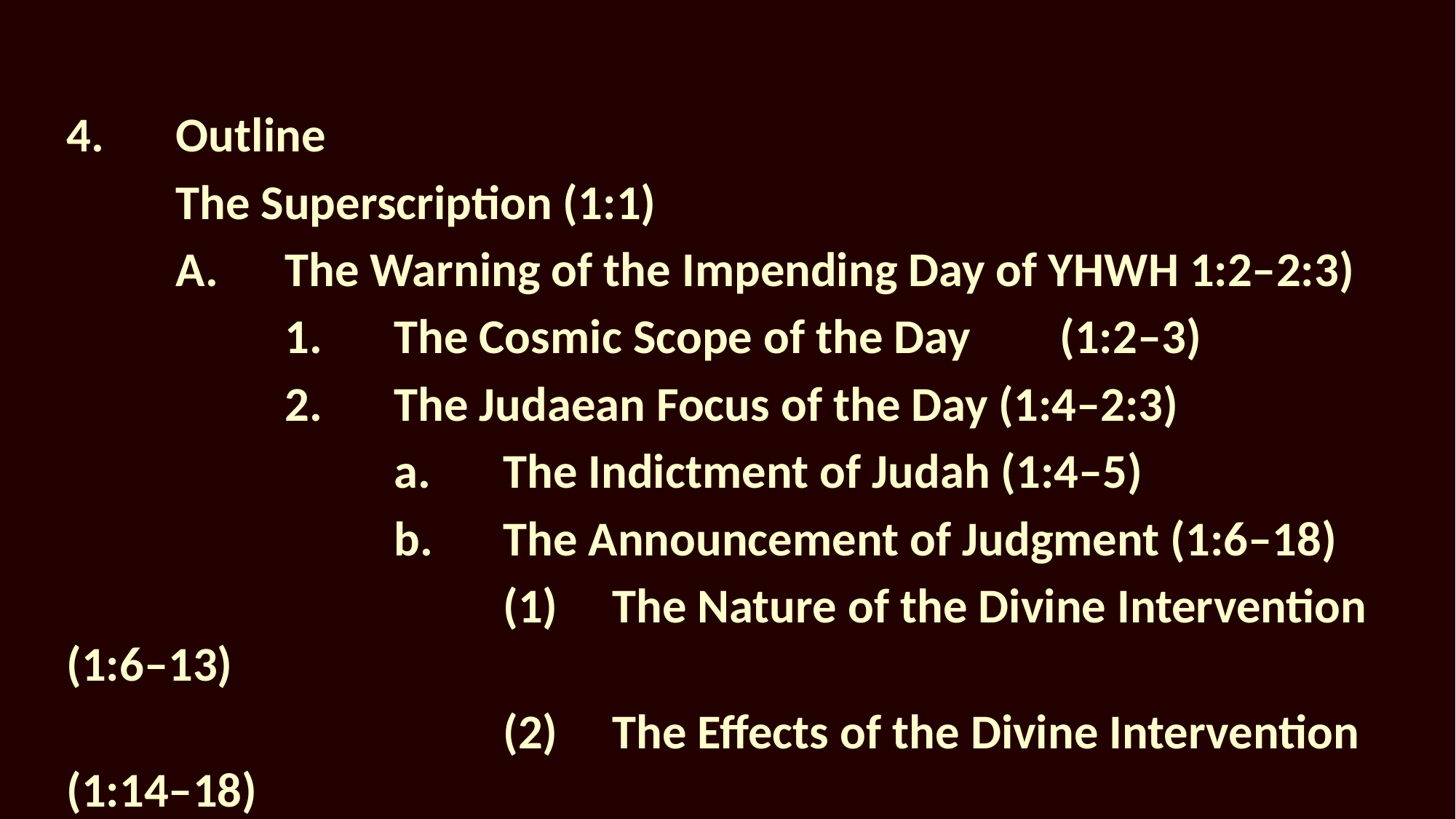

4.	Outline
	The Superscription (1:1)
	A.	The Warning of the Impending Day of YHWH 1:2–2:3)
		1.	The Cosmic Scope of the Day	 (1:2–3)
		2.	The Judaean Focus of the Day (1:4–2:3)
			a.	The Indictment of Judah (1:4–5)
			b.	The Announcement of Judgment (1:6–18)
				(1)	The Nature of the Divine Intervention (1:6–13)
				(2)	The Effects of the Divine Intervention (1:14–18)
			c.	The Appeal for Repentance (2:1–3)